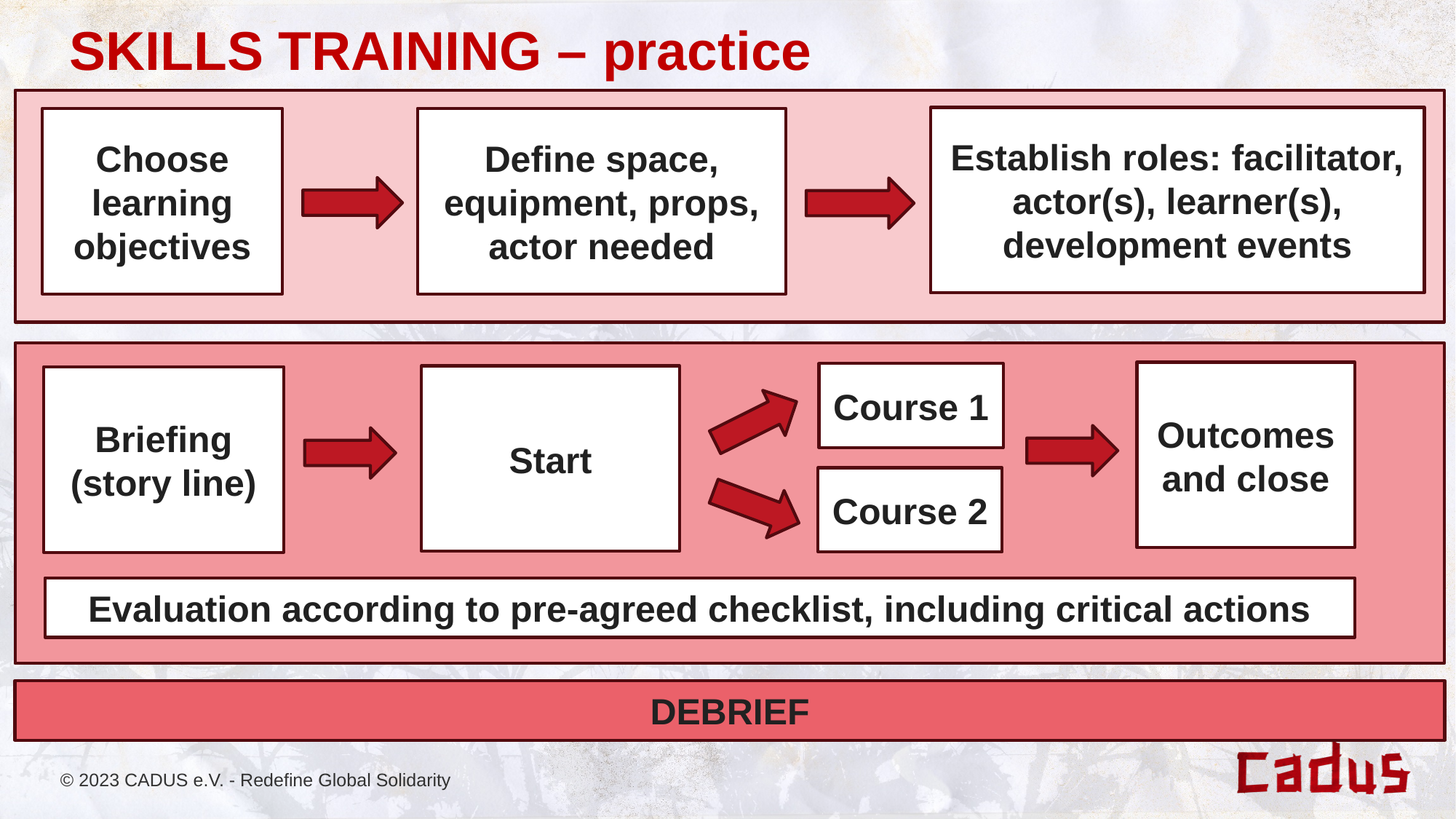

SKILLS TRAINING – practice

Establish roles: facilitator, actor(s), learner(s), development events
Choose learning objectives
Define space, equipment, props, actor needed

Outcomes and close
Course 1
Start
Briefing (story line)

Course 2

Evaluation according to pre-agreed checklist, including critical actions
DEBRIEF